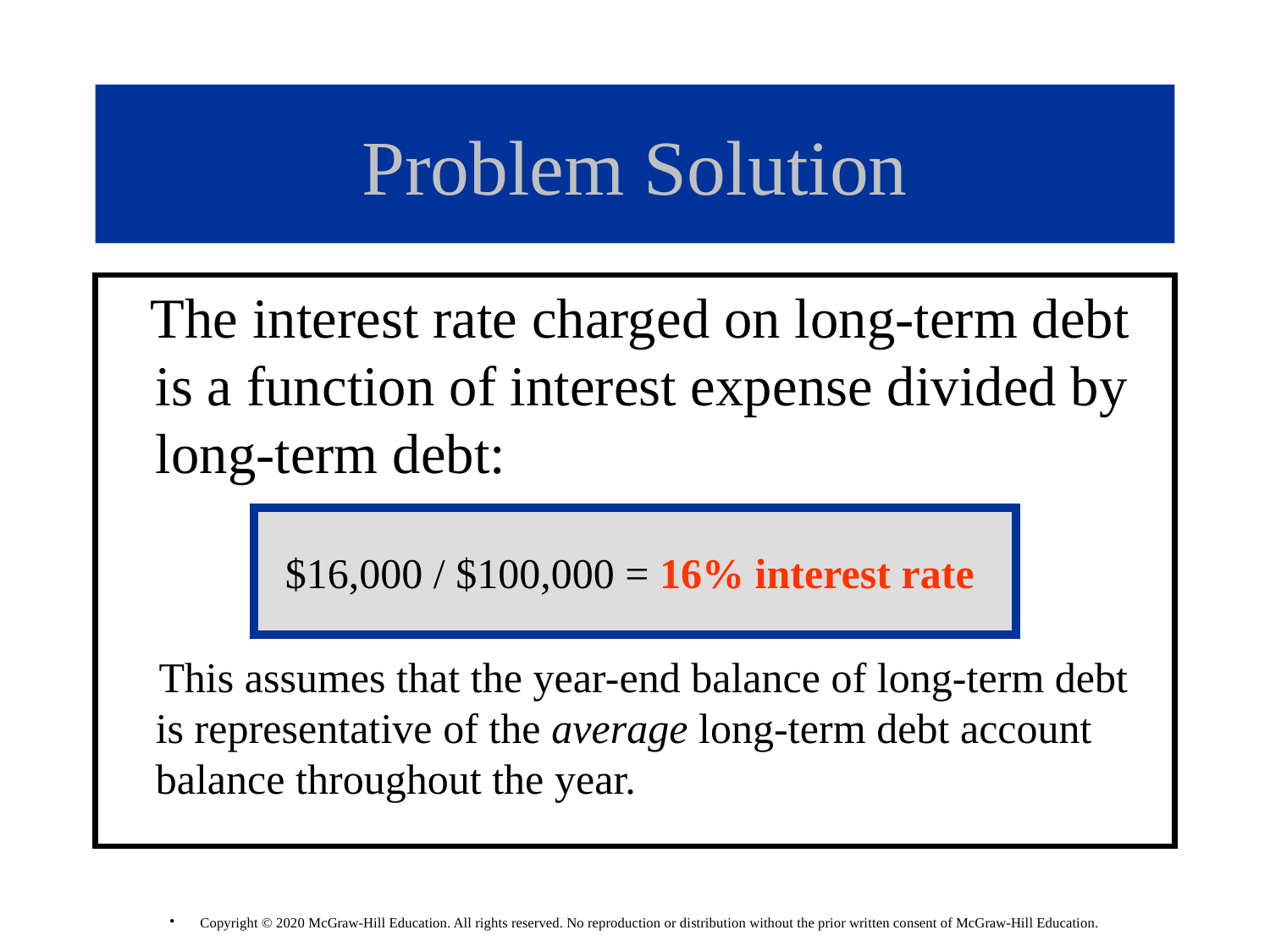

# Problem Solution
   The interest rate charged on long-term debt is a function of interest expense divided by long-term debt:

      This assumes that the year-end balance of long-term debt is representative of the average long-term debt account balance throughout the year.
$16,000 / $100,000 = 16% interest rate